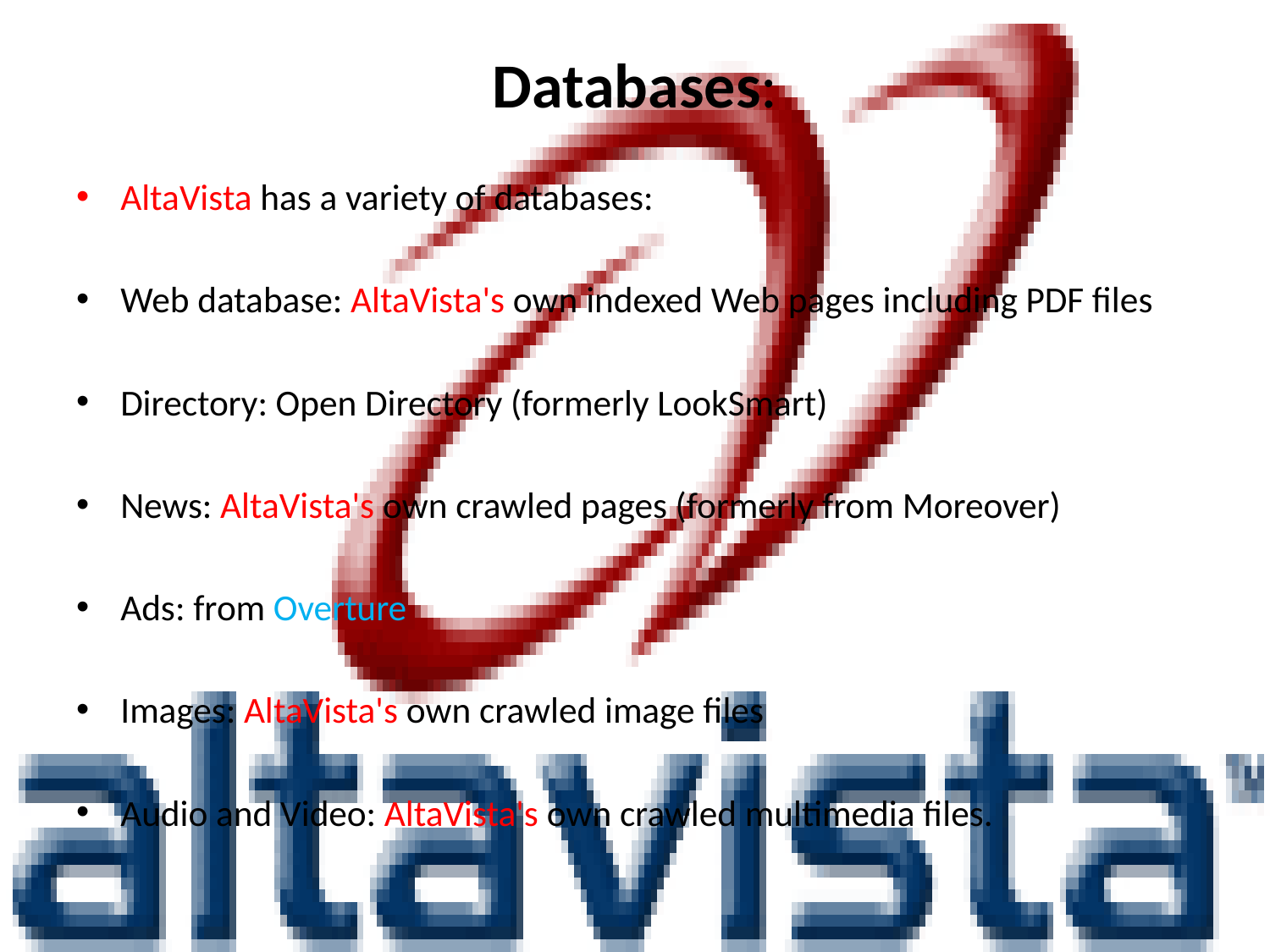

# Databases:

AltaVista has a variety of databases:

Web database: AltaVista's own indexed Web pages including PDF files

Directory: Open Directory (formerly LookSmart)

News: AltaVista's own crawled pages (formerly from Moreover)

Ads: from Overture

Images: AltaVista's own crawled image files

Audio and Video: AltaVista's own crawled multimedia files.